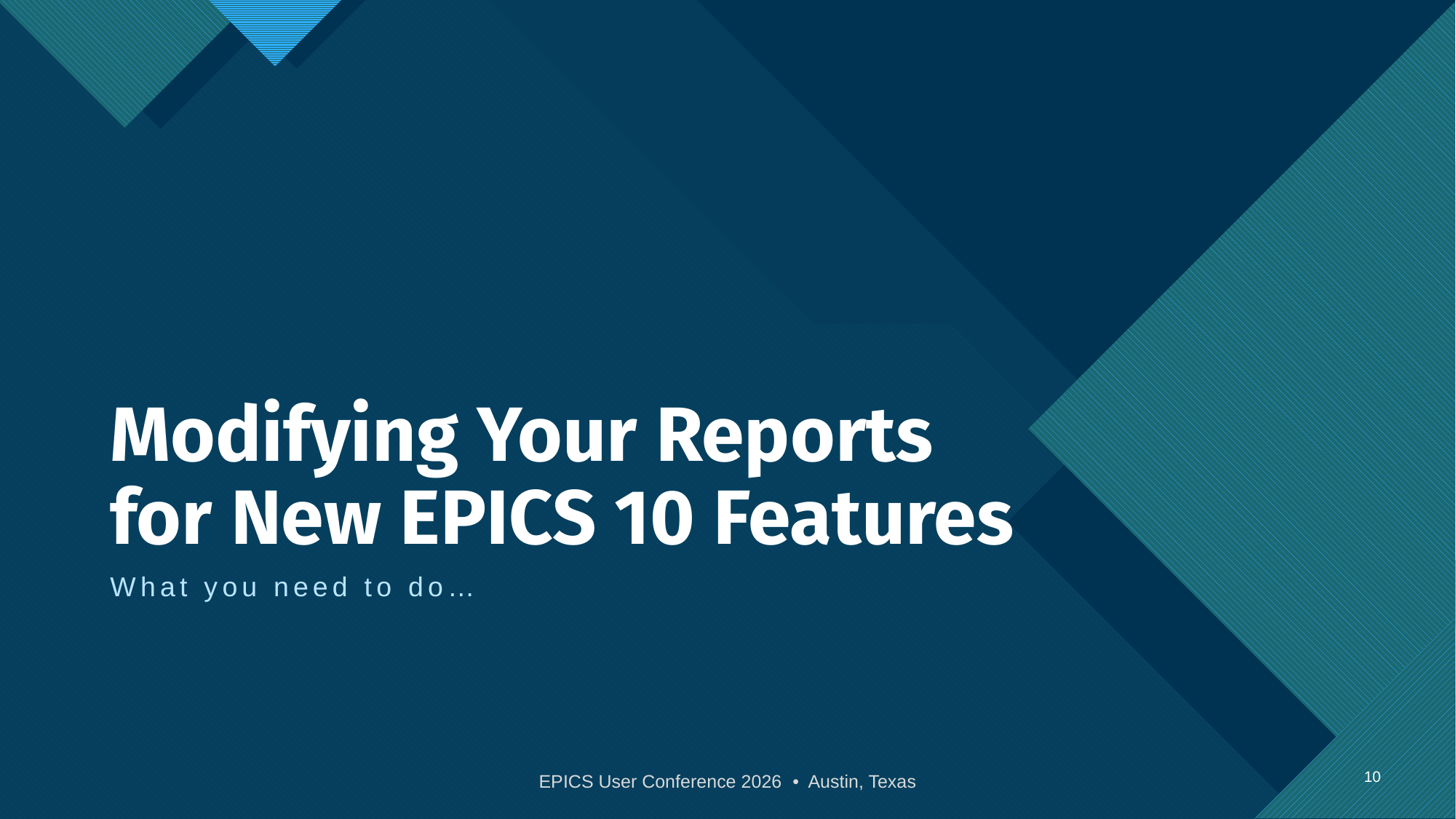

# Modifying Your Reports for New EPICS 10 Features
What you need to do…
10
EPICS User Conference 2026  •  Austin, Texas